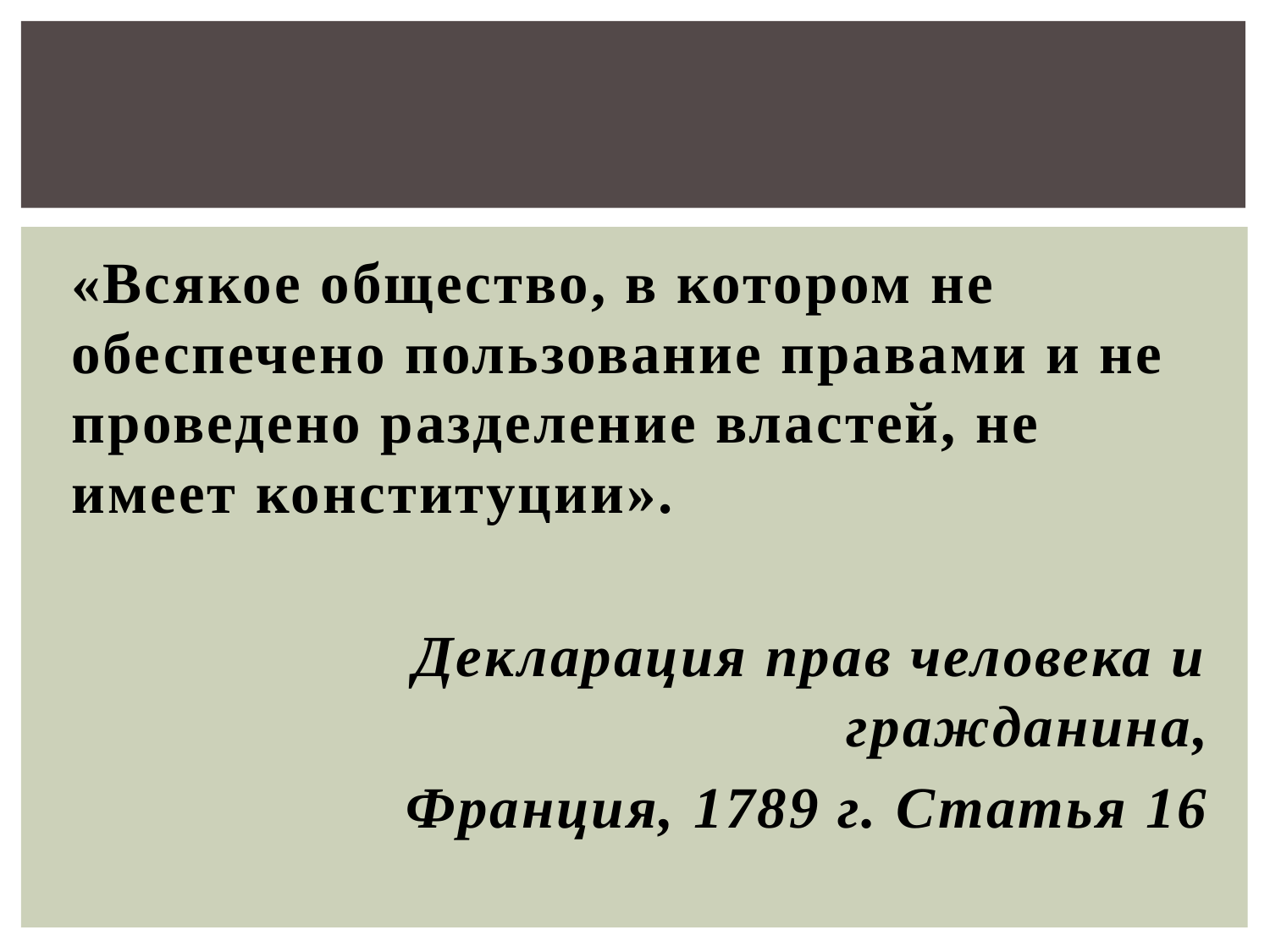

#
«Всякое общество, в котором не обеспечено пользование правами и не проведено разделение властей, не имеет конституции».

Декларация прав человека и гражданина,
Франция, 1789 г. Статья 16